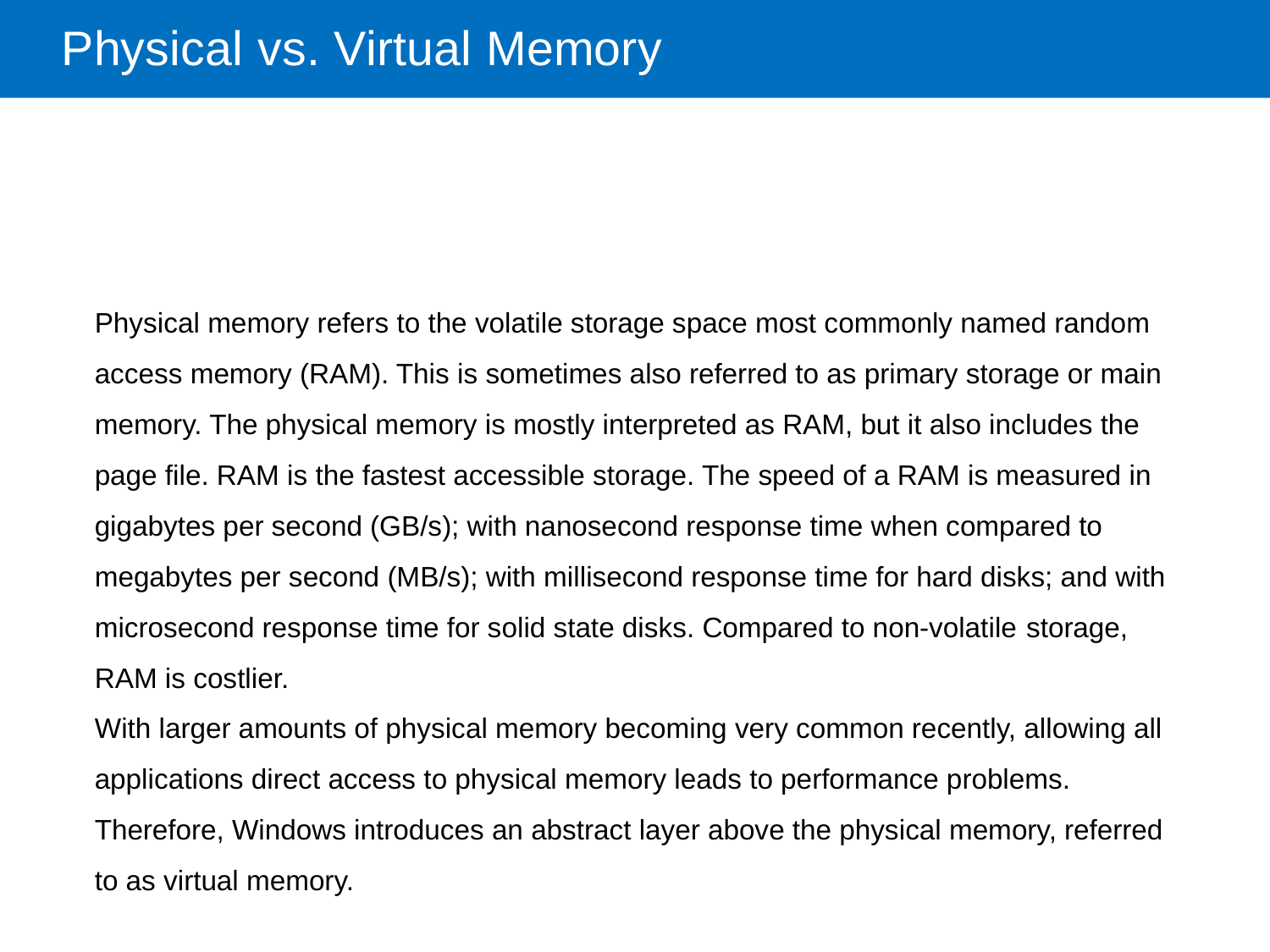

# Physical vs. Virtual Memory
Physical memory refers to the volatile storage space most commonly named random access memory (RAM). This is sometimes also referred to as primary storage or main memory. The physical memory is mostly interpreted as RAM, but it also includes the page file. RAM is the fastest accessible storage. The speed of a RAM is measured in gigabytes per second (GB/s); with nanosecond response time when compared to megabytes per second (MB/s); with millisecond response time for hard disks; and with microsecond response time for solid state disks. Compared to non-volatile storage, RAM is costlier.
With larger amounts of physical memory becoming very common recently, allowing all applications direct access to physical memory leads to performance problems. Therefore, Windows introduces an abstract layer above the physical memory, referred to as virtual memory.